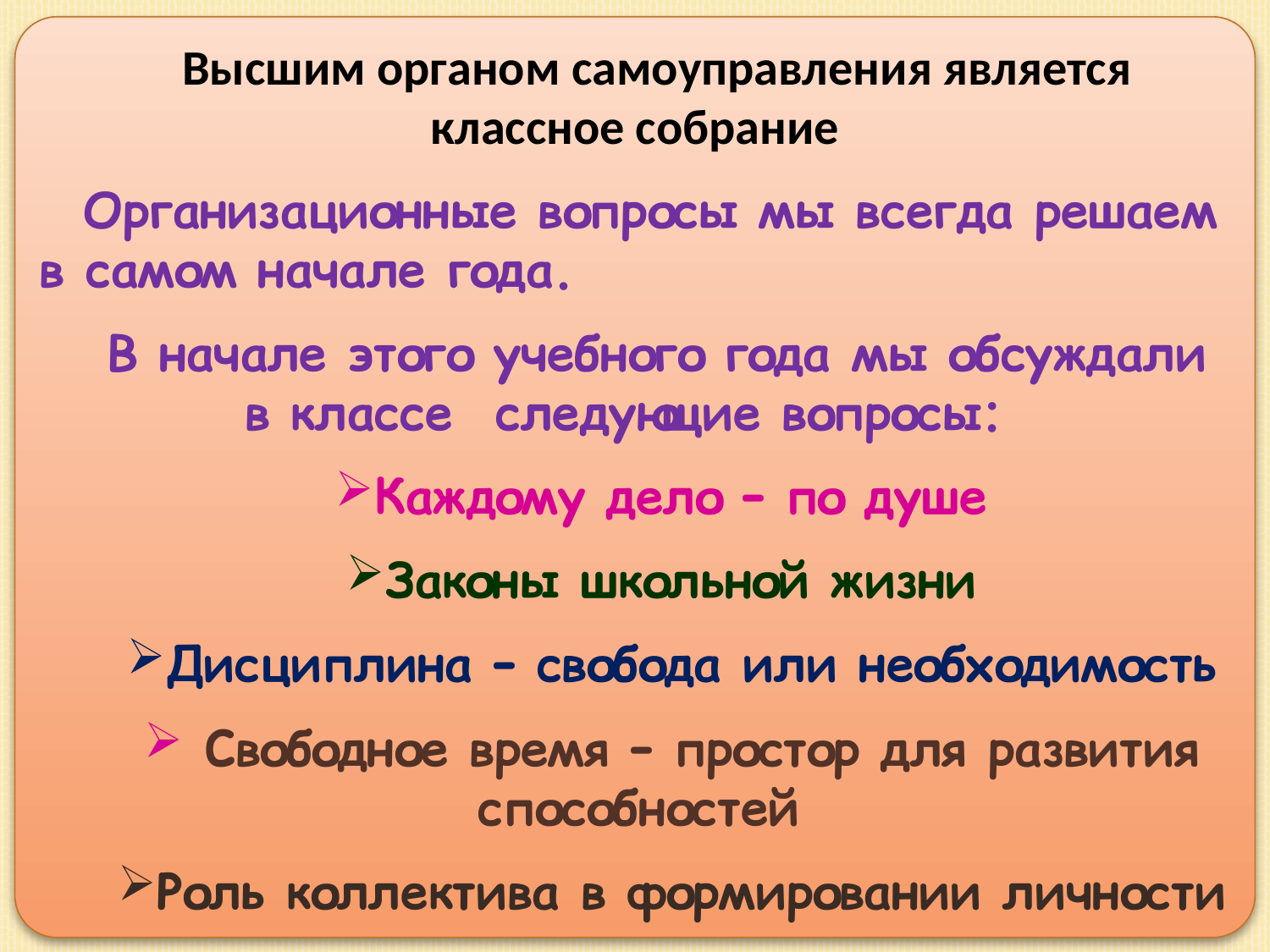

Высшим органом самоуправления является классное собрание
Организационные вопросы мы всегда решаем в самом начале года.
В начале этого учебного года мы обсуждали в классе  следующие вопросы:
Каждому дело – по душе
Законы школьной жизни
Дисциплина – свобода или необходимость
 Свободное время – простор для развития способностей
Роль коллектива в формировании личности